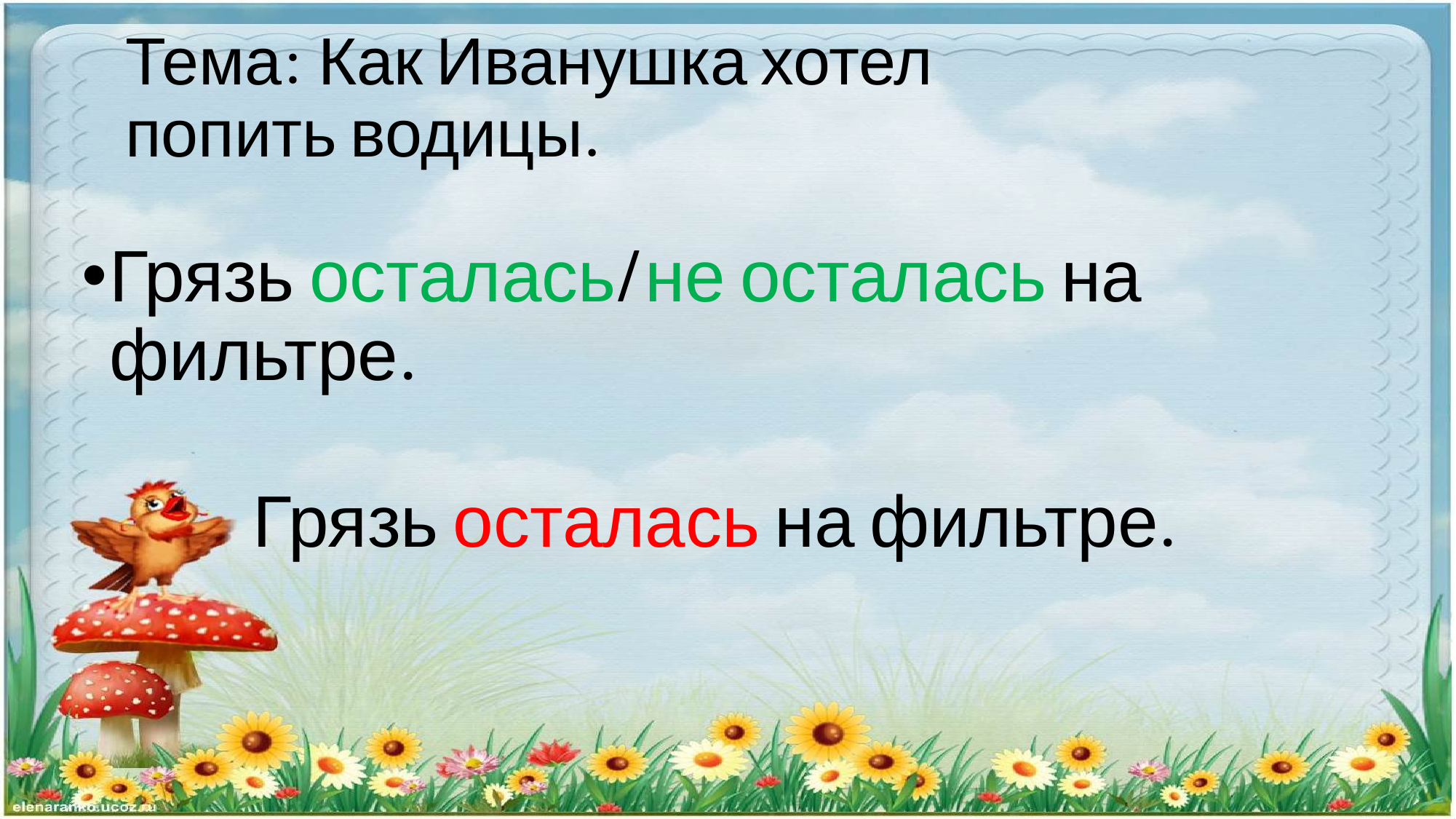

Тема: Как Иванушка хотел попить водицы.
Грязь осталась/не осталась на фильтре.

Грязь осталась на фильтре.